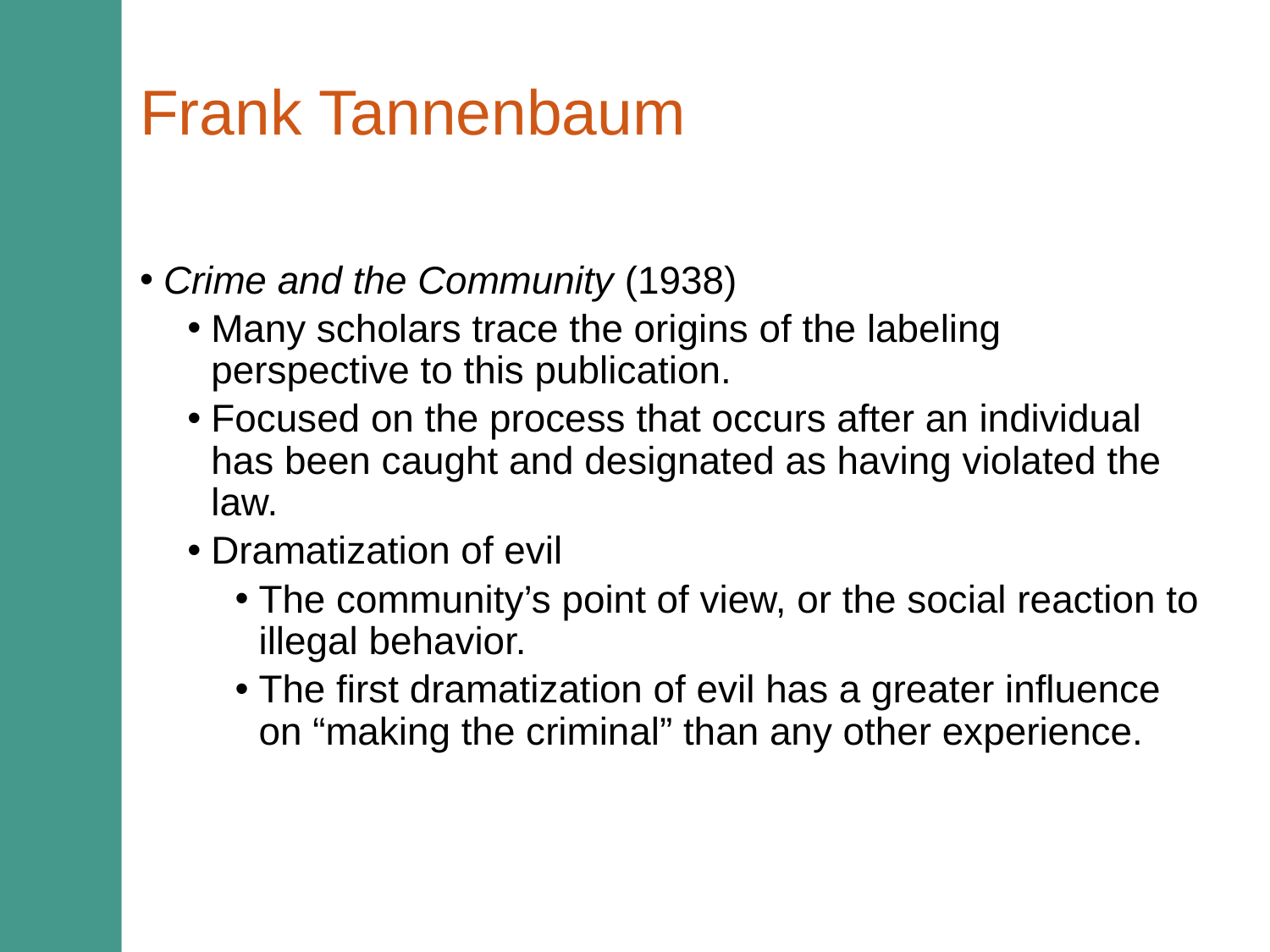

# Frank Tannenbaum
Crime and the Community (1938)
Many scholars trace the origins of the labeling perspective to this publication.
Focused on the process that occurs after an individual has been caught and designated as having violated the law.
Dramatization of evil
The community’s point of view, or the social reaction to illegal behavior.
The first dramatization of evil has a greater influence on “making the criminal” than any other experience.